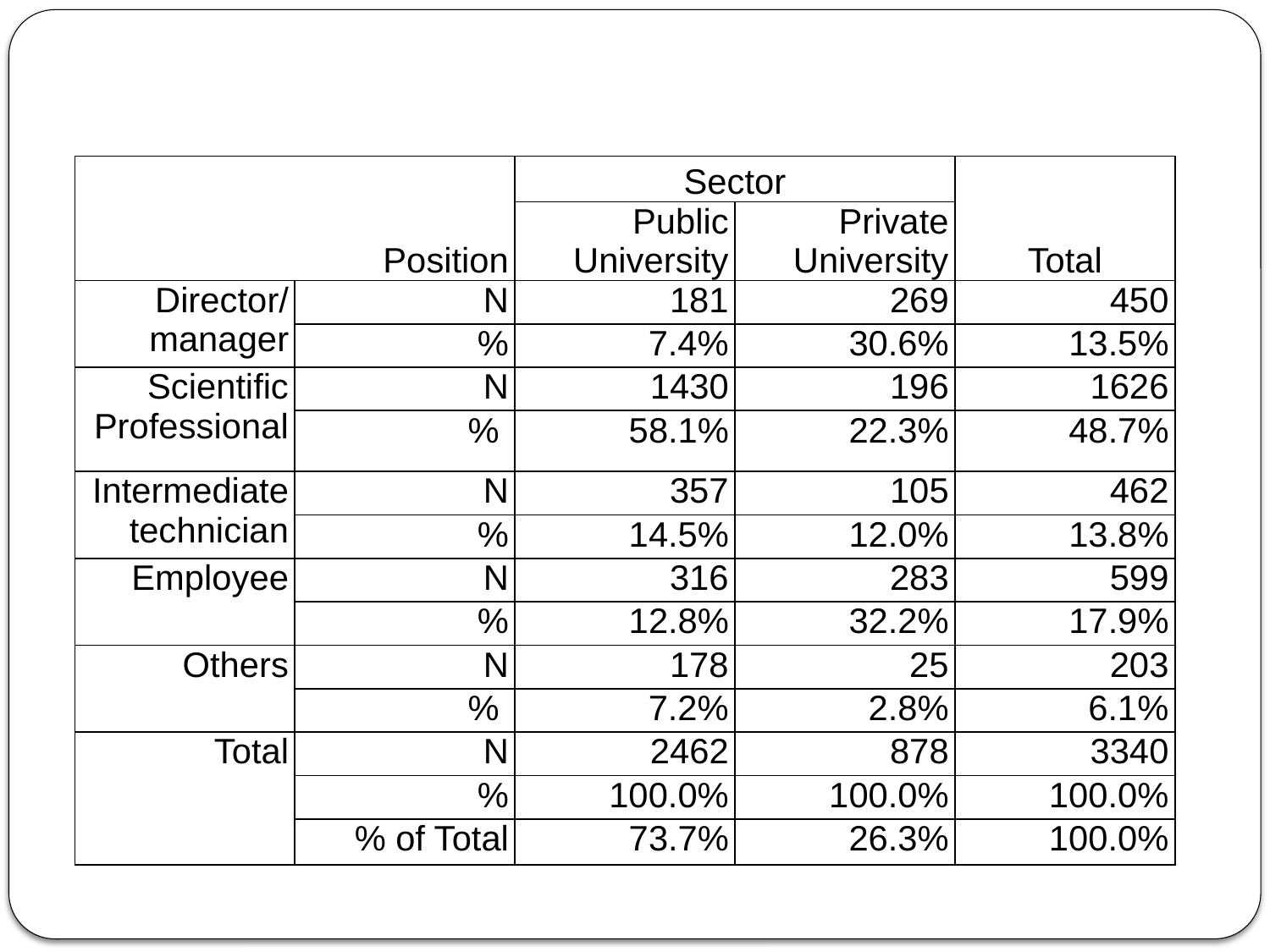

| Position |  | Sector |  | Total |
| --- | --- | --- | --- | --- |
|  |  | Public University | Private University |  |
| Director/manager | N | 181 | 269 | 450 |
|  | % | 7.4% | 30.6% | 13.5% |
| Scientific Professional | N | 1430 | 196 | 1626 |
|  | % | 58.1% | 22.3% | 48.7% |
| Intermediate technician | N | 357 | 105 | 462 |
|  | % | 14.5% | 12.0% | 13.8% |
| Employee | N | 316 | 283 | 599 |
|  | % | 12.8% | 32.2% | 17.9% |
| Others | N | 178 | 25 | 203 |
|  | % | 7.2% | 2.8% | 6.1% |
| Total | N | 2462 | 878 | 3340 |
|  | % | 100.0% | 100.0% | 100.0% |
|  | % of Total | 73.7% | 26.3% | 100.0% |